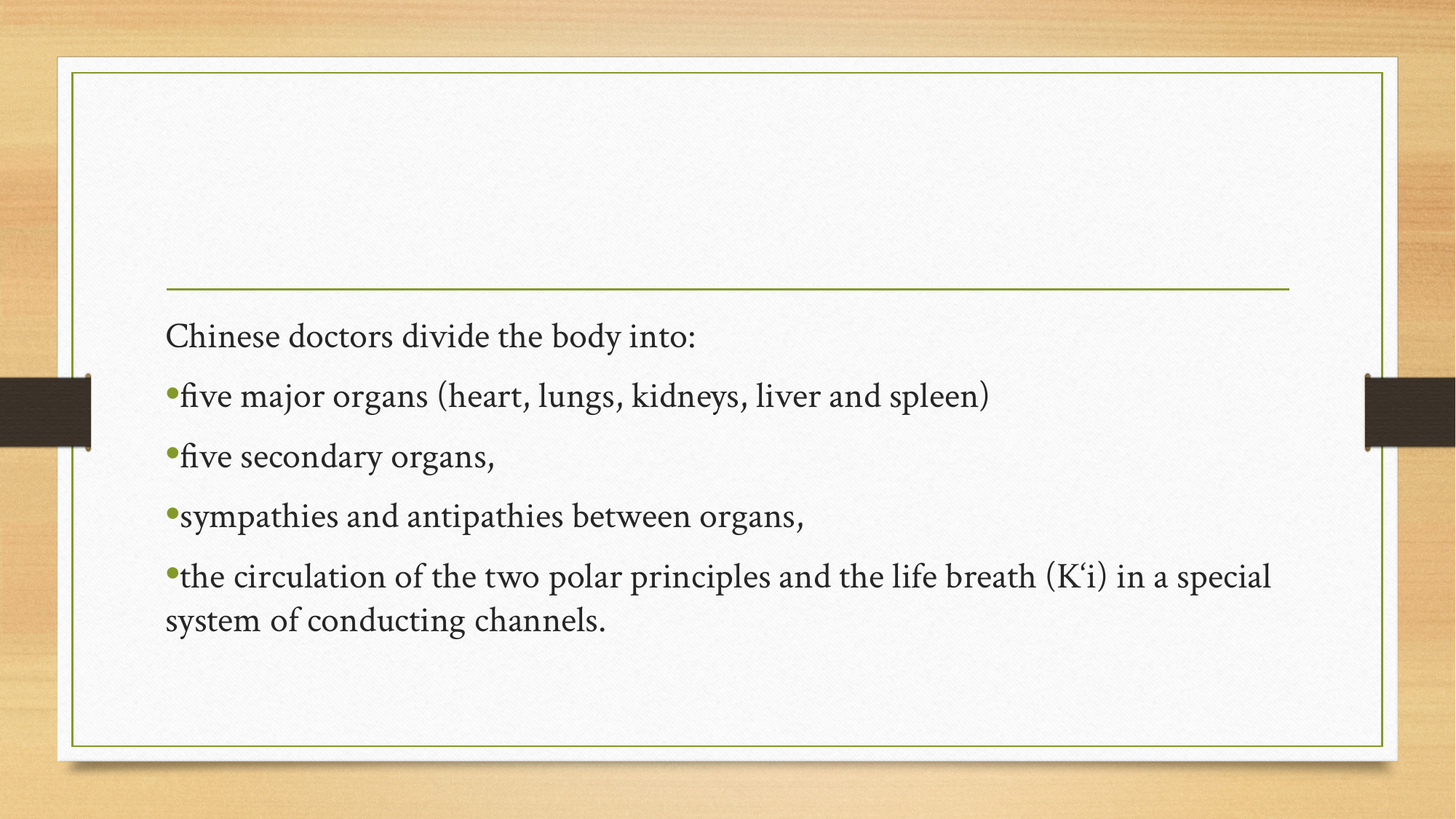

Chinese doctors divide the body into:
five major organs (heart, lungs, kidneys, liver and spleen)
five secondary organs,
sympathies and antipathies between organs,
the circulation of the two polar principles and the life breath (K‘i) in a special system of conducting channels.